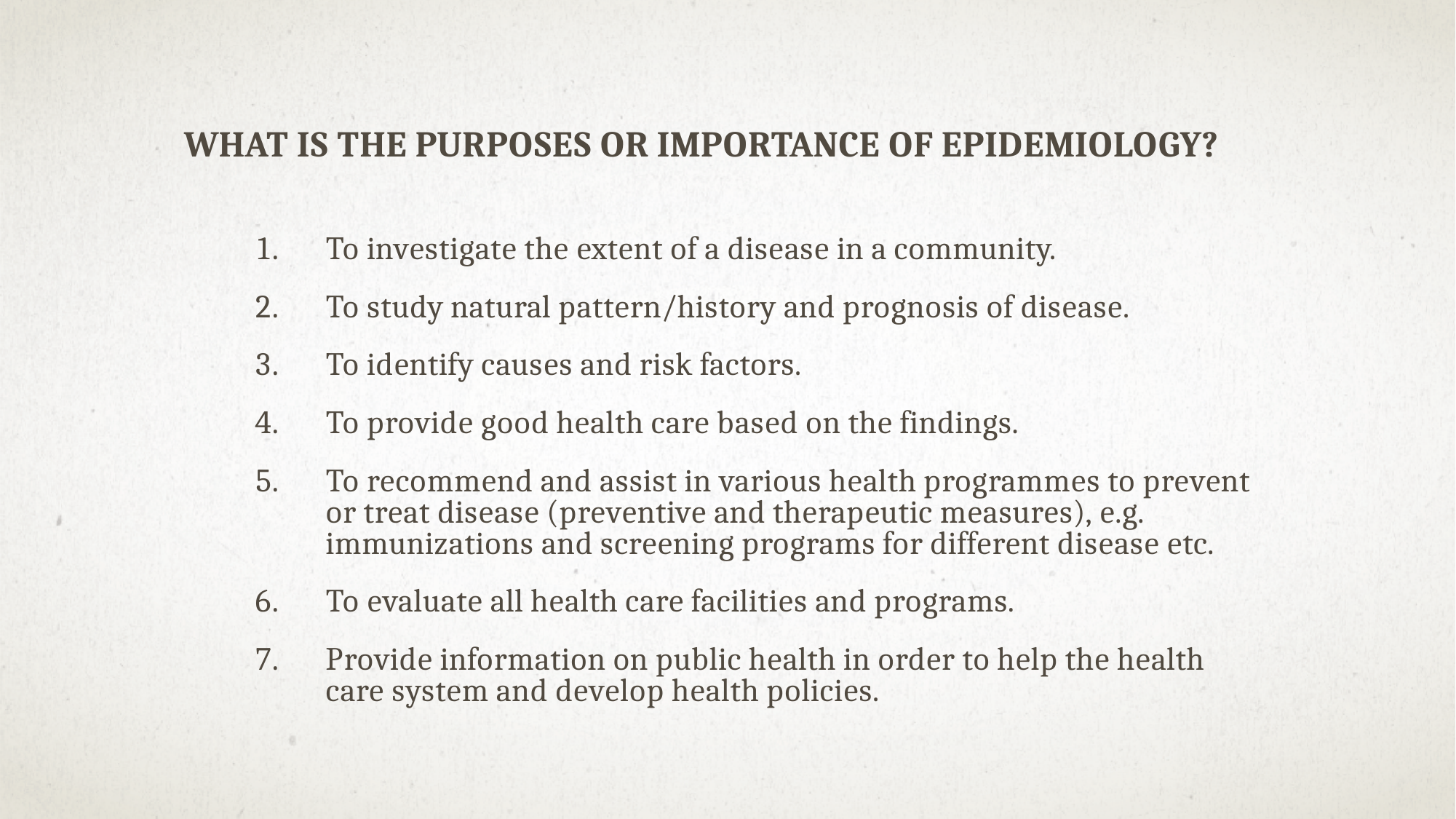

What is the Purposes or importance of Epidemiology?
To investigate the extent of a disease in a community.
To study natural pattern/history and prognosis of disease.
To identify causes and risk factors.
To provide good health care based on the findings.
To recommend and assist in various health programmes to prevent or treat disease (preventive and therapeutic measures), e.g. immunizations and screening programs for different disease etc.
To evaluate all health care facilities and programs.
Provide information on public health in order to help the health care system and develop health policies.